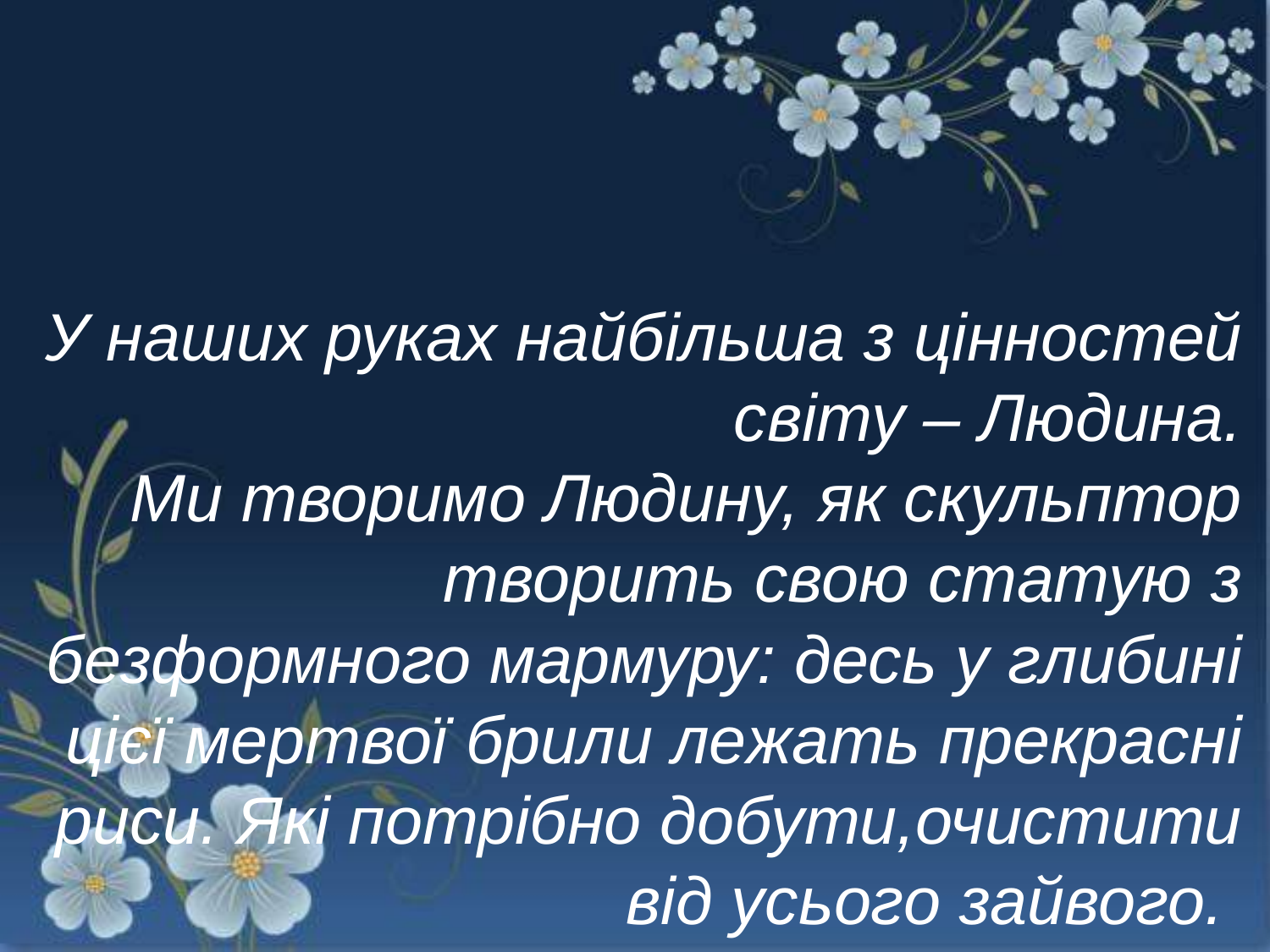

У наших руках найбільша з цінностей світу – Людина.
Ми творимо Людину, як скульптор творить свою статую з безформного мармуру: десь у глибині цієї мертвої брили лежать прекрасні риси. Які потрібно добути,очистити від усього зайвого.

                                                              В.О.Сухомлинський